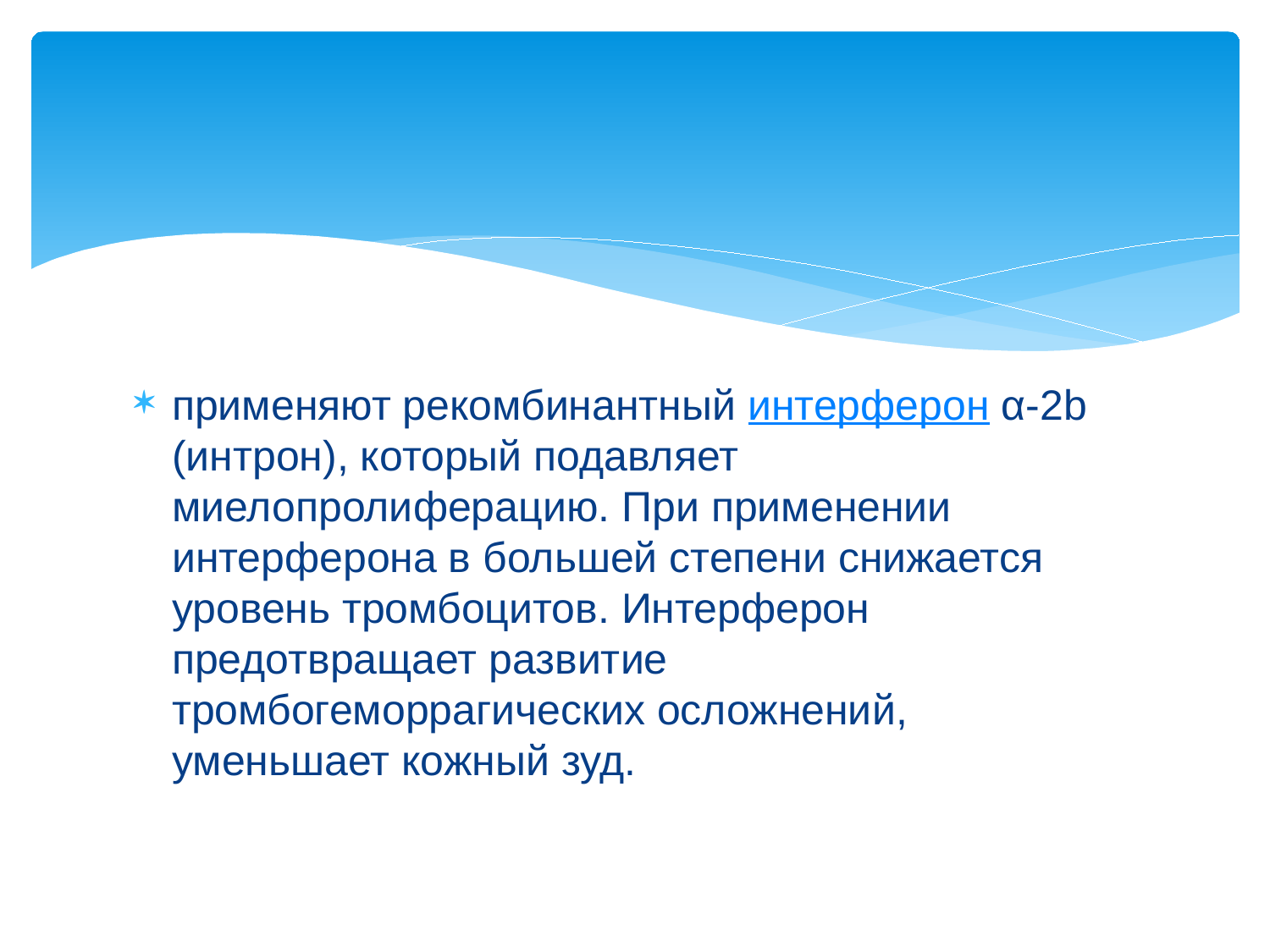

#
применяют рекомбинантный интерферон α-2b (интрон), который подавляет миелопролиферацию. При применении интерферона в большей степени снижается уровень тромбоцитов. Интерферон предотвращает развитие тромбогеморрагических осложнений, уменьшает кожный зуд.